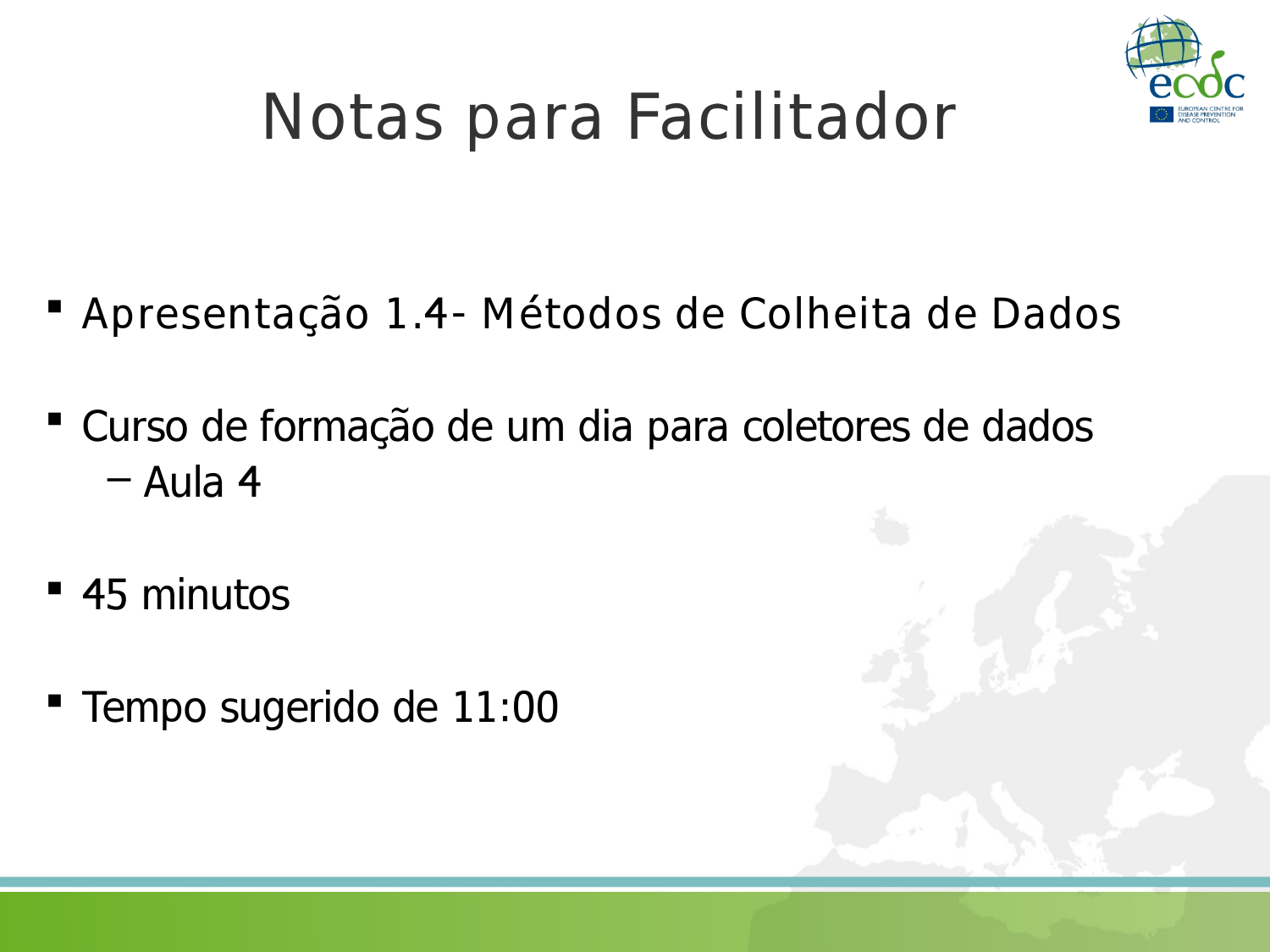

# Notas para Facilitador

Apresentação 1.4- Métodos de Colheita de Dados

Curso de formação de um dia para coletores de dados
Aula 4

45 minutos

Tempo sugerido de 11:00